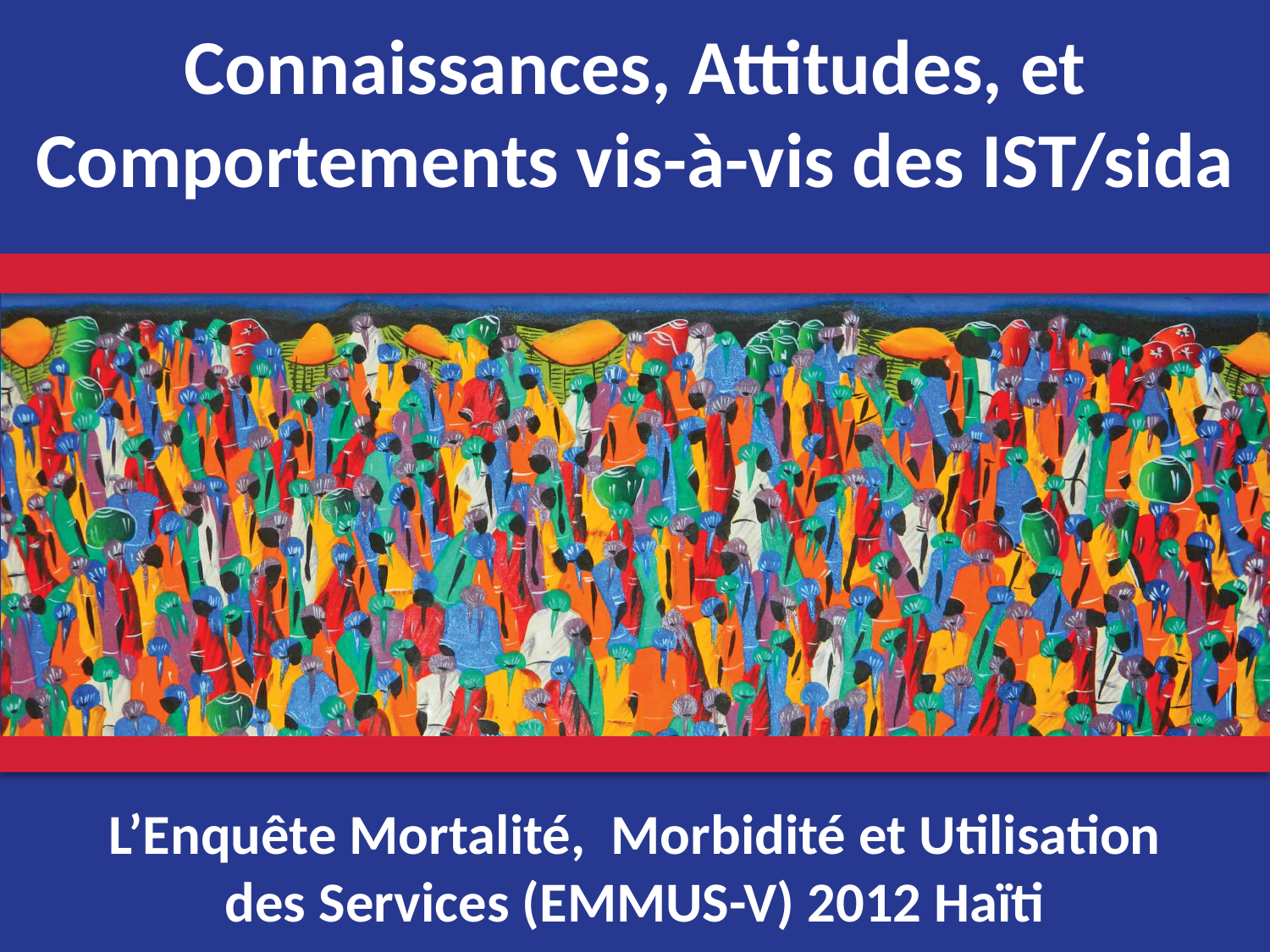

Connaissances, Attitudes, et Comportements vis-à-vis des IST/sida